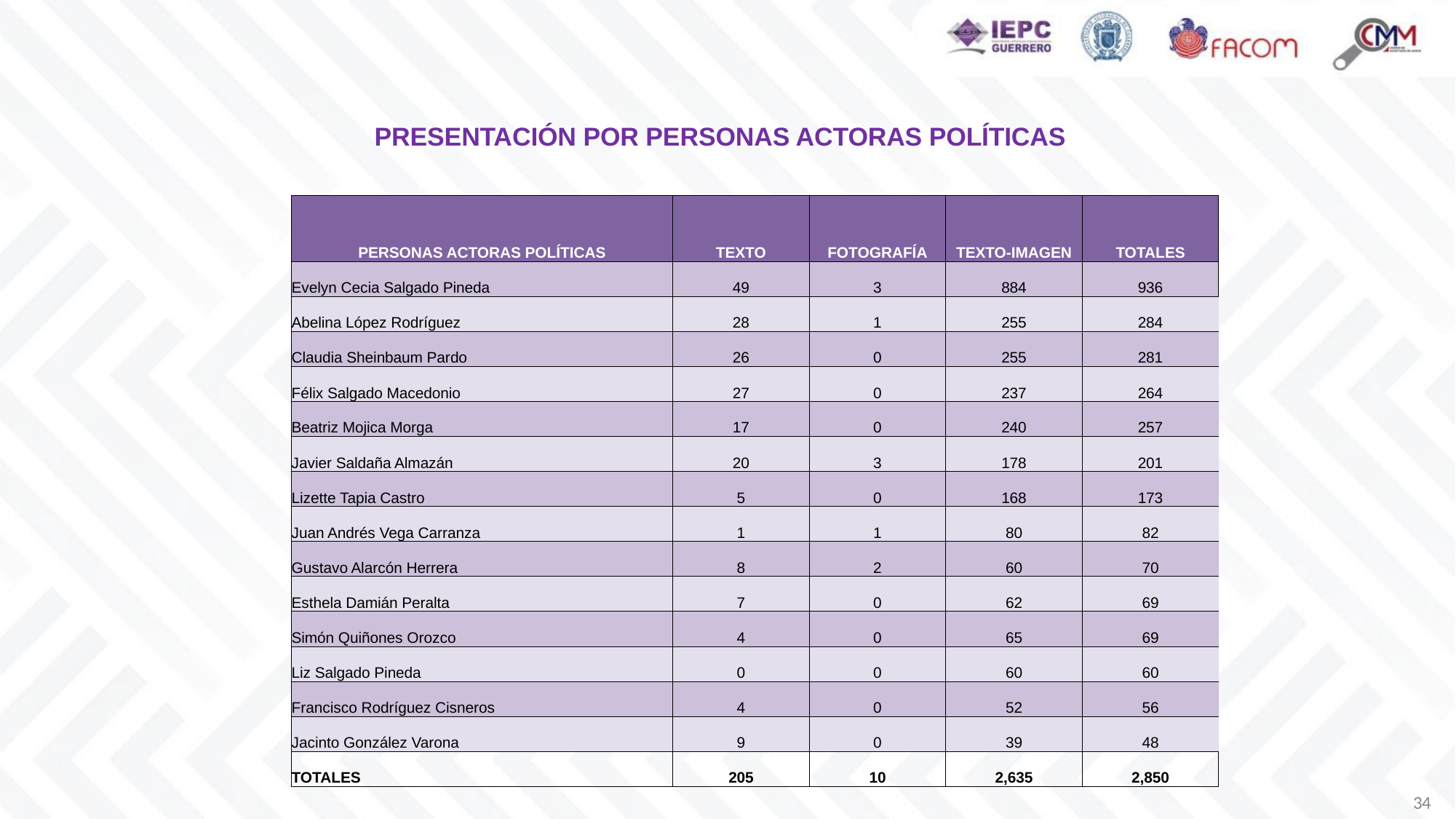

PRESENTACIÓN POR PERSONAS ACTORAS POLÍTICAS
| PERSONAS ACTORAS POLÍTICAS | TEXTO | FOTOGRAFÍA | TEXTO-IMAGEN | TOTALES |
| --- | --- | --- | --- | --- |
| Evelyn Cecia Salgado Pineda | 49 | 3 | 884 | 936 |
| Abelina López Rodríguez | 28 | 1 | 255 | 284 |
| Claudia Sheinbaum Pardo | 26 | 0 | 255 | 281 |
| Félix Salgado Macedonio | 27 | 0 | 237 | 264 |
| Beatriz Mojica Morga | 17 | 0 | 240 | 257 |
| Javier Saldaña Almazán | 20 | 3 | 178 | 201 |
| Lizette Tapia Castro | 5 | 0 | 168 | 173 |
| Juan Andrés Vega Carranza | 1 | 1 | 80 | 82 |
| Gustavo Alarcón Herrera | 8 | 2 | 60 | 70 |
| Esthela Damián Peralta | 7 | 0 | 62 | 69 |
| Simón Quiñones Orozco | 4 | 0 | 65 | 69 |
| Liz Salgado Pineda | 0 | 0 | 60 | 60 |
| Francisco Rodríguez Cisneros | 4 | 0 | 52 | 56 |
| Jacinto González Varona | 9 | 0 | 39 | 48 |
| TOTALES | 205 | 10 | 2,635 | 2,850 |
34